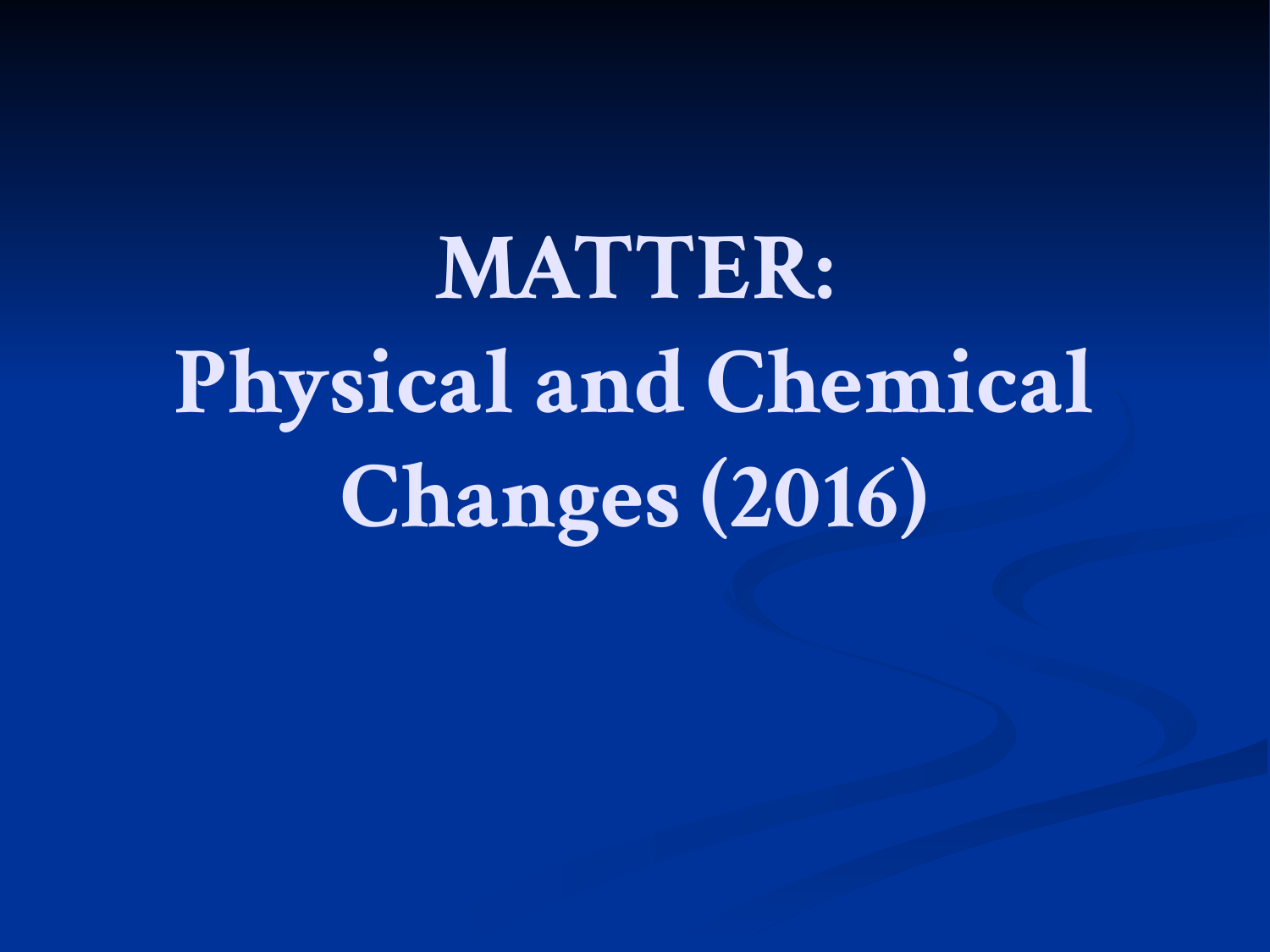

# MATTER: Physical and Chemical Changes (2016)